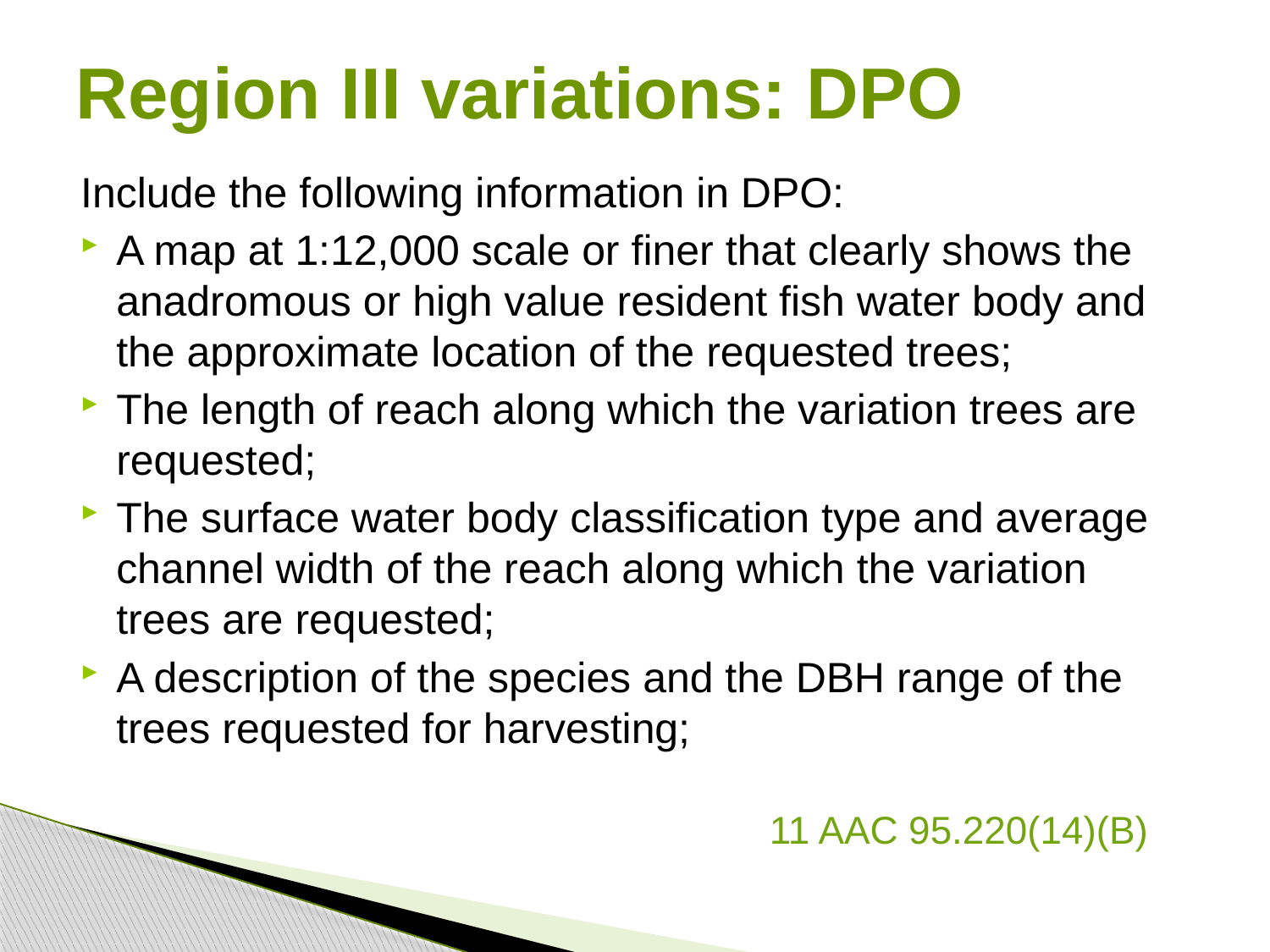

# Region III variations: DPO
Include the following information in DPO:
A map at 1:12,000 scale or finer that clearly shows the anadromous or high value resident fish water body and the approximate location of the requested trees;
The length of reach along which the variation trees are requested;
The surface water body classification type and average channel width of the reach along which the variation trees are requested;
A description of the species and the DBH range of the trees requested for harvesting;

					     11 AAC 95.220(14)(B)